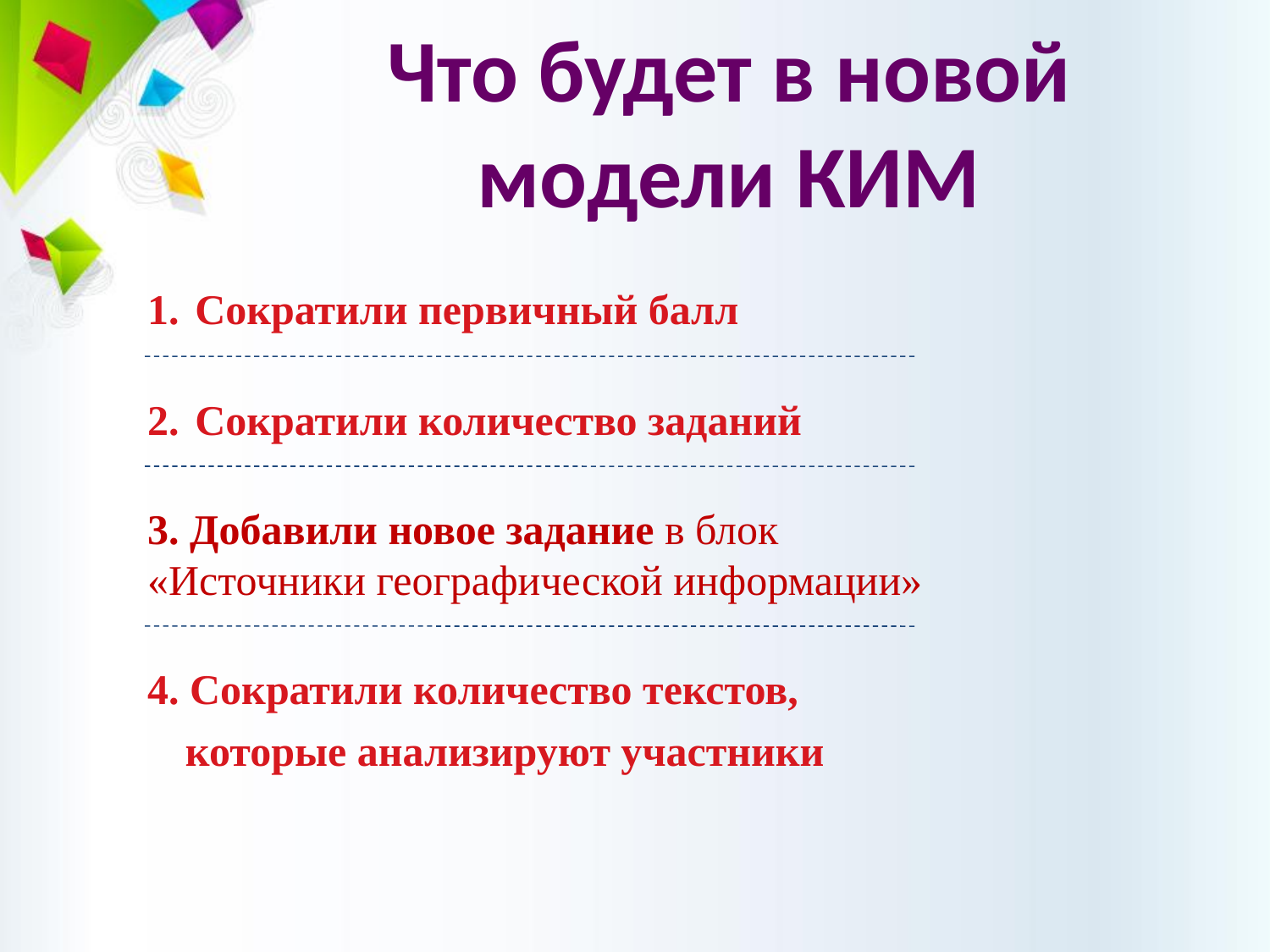

# Что будет в новой модели КИМ
Сократили первичный балл

Сократили количество заданий

3. Добавили новое задание в блок «Источники географической информации»

4. Сократили количество текстов,
которые анализируют участники